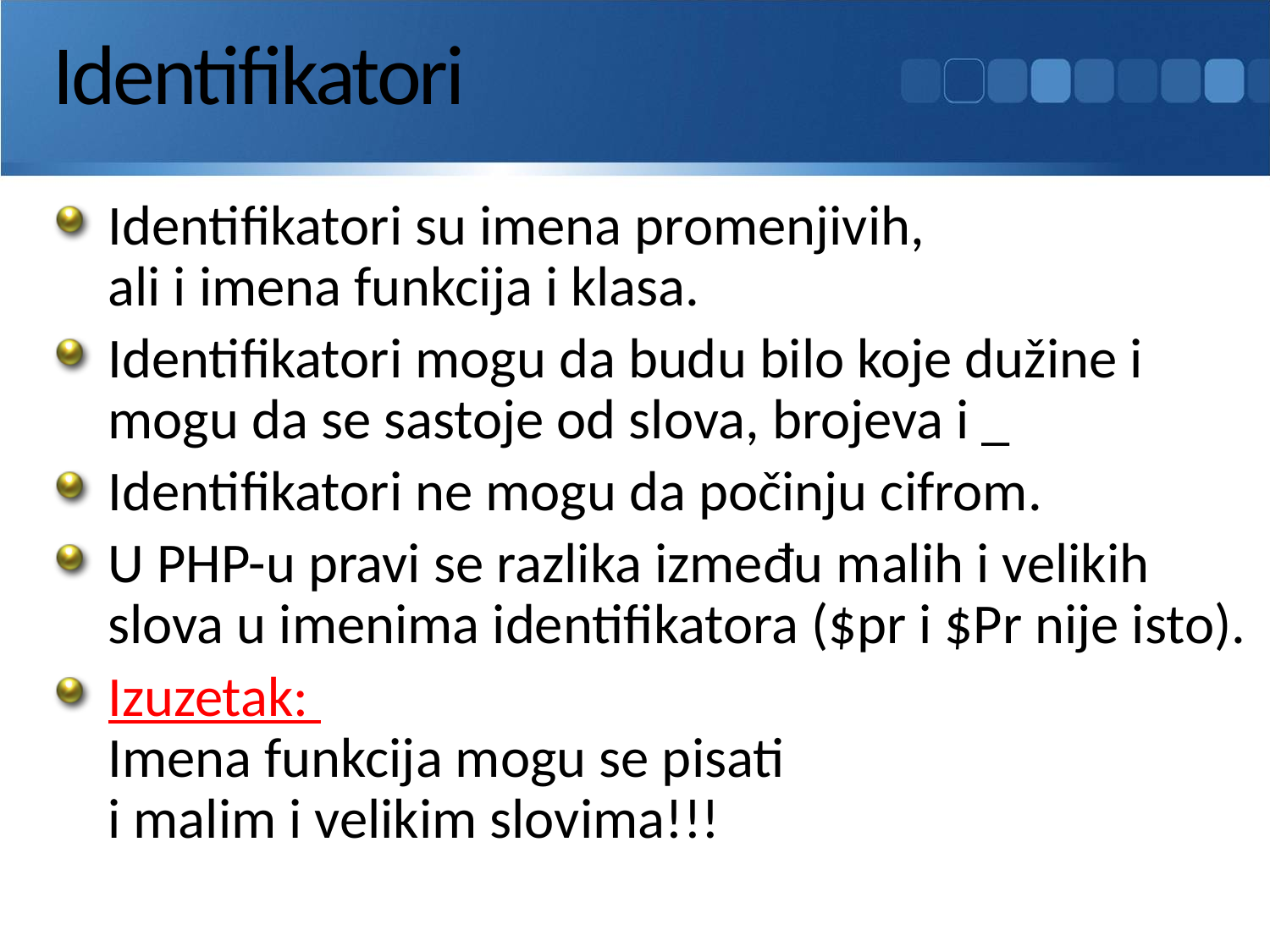

# Identifikatori
Identifikatori su imena promenjivih,
ali i imena funkcija i klasa.
Identifikatori mogu da budu bilo koje dužine i mogu da se sastoje od slova, brojeva i _
Identifikatori ne mogu da počinju cifrom.
U PHP-u pravi se razlika između malih i velikih slova u imenima identifikatora ($pr i $Pr nije isto).
Izuzetak:
Imena funkcija mogu se pisati
i malim i velikim slovima!!!